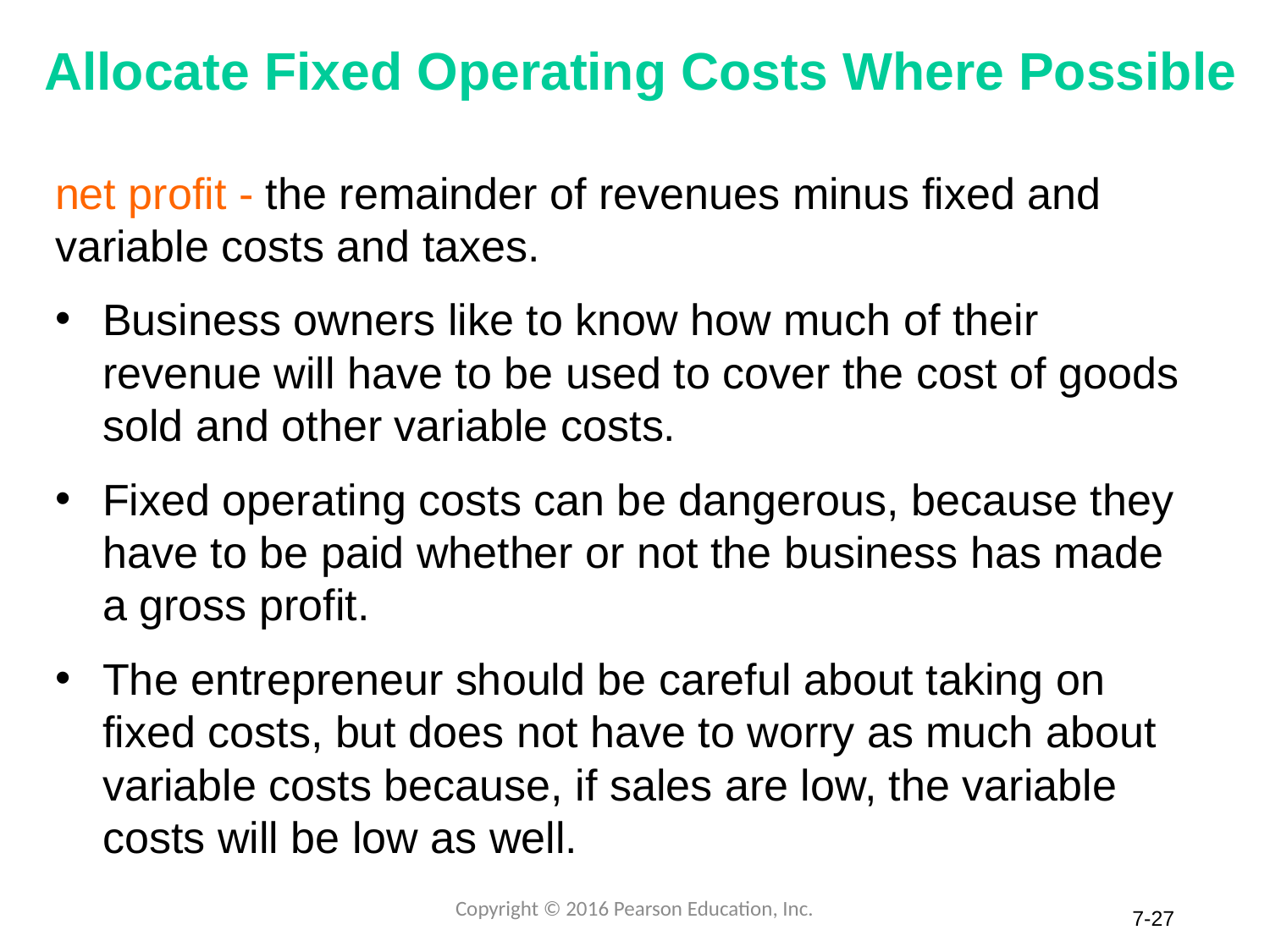

# Allocate Fixed Operating Costs Where Possible
net profit - the remainder of revenues minus fixed and variable costs and taxes.

Business owners like to know how much of their revenue will have to be used to cover the cost of goods sold and other variable costs.

Fixed operating costs can be dangerous, because they have to be paid whether or not the business has made a gross profit.

The entrepreneur should be careful about taking on fixed costs, but does not have to worry as much about variable costs because, if sales are low, the variable costs will be low as well.
Copyright © 2016 Pearson Education, Inc.